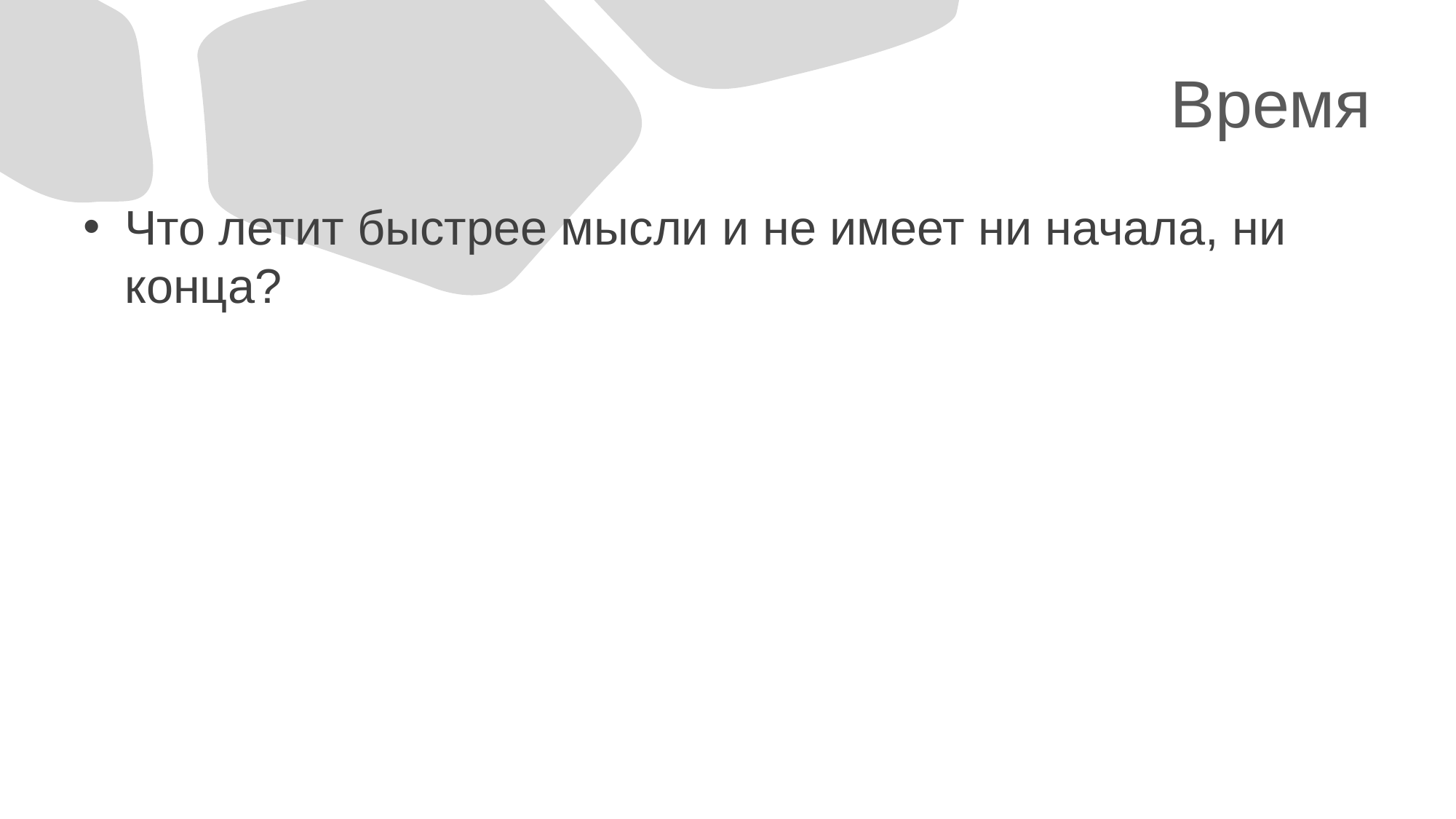

# Время
Что летит быстрее мысли и не имеет ни начала, ни конца?